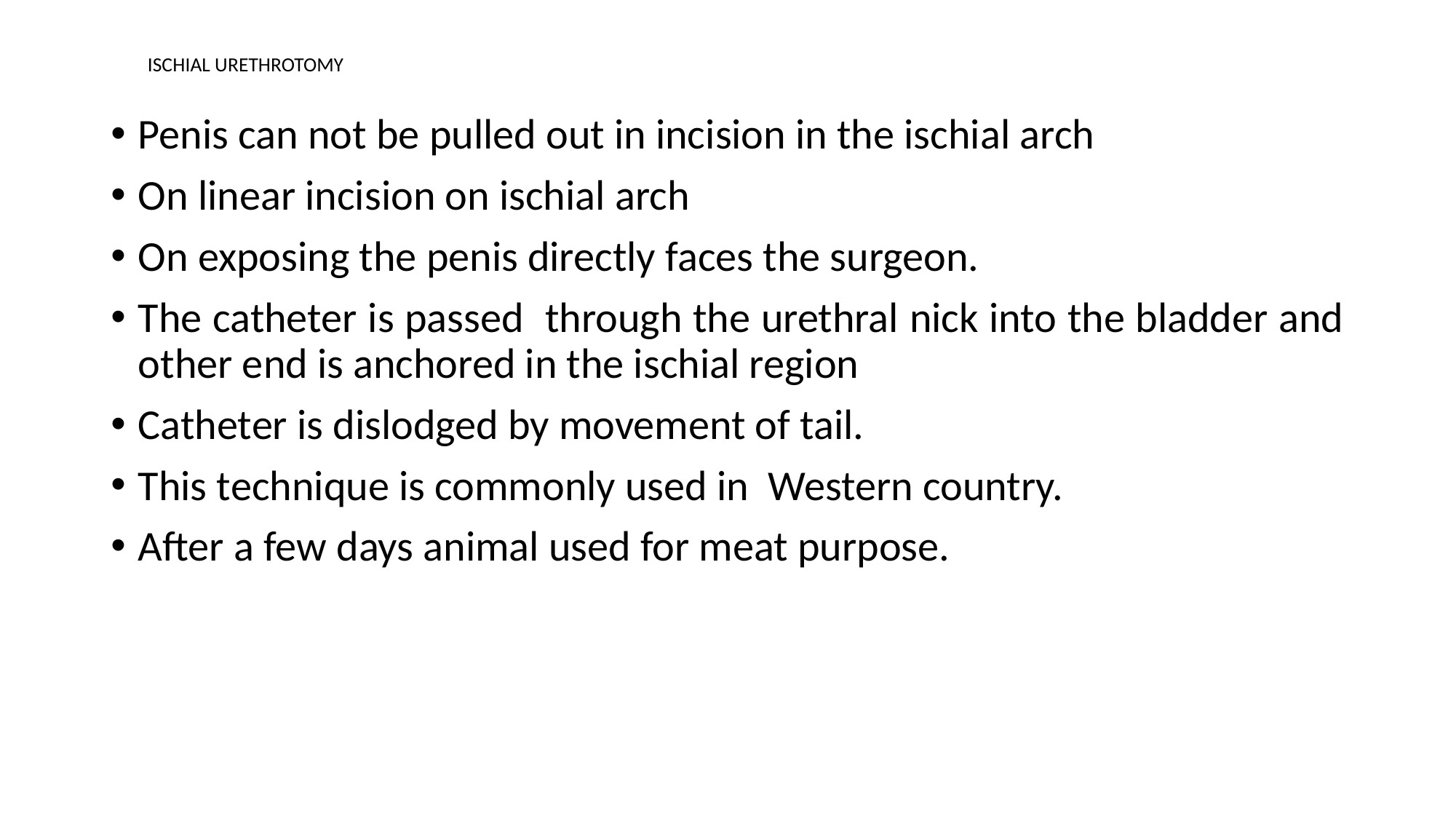

# ISCHIAL URETHROTOMY
Penis can not be pulled out in incision in the ischial arch
On linear incision on ischial arch
On exposing the penis directly faces the surgeon.
The catheter is passed  through the urethral nick into the bladder and other end is anchored in the ischial region
Catheter is dislodged by movement of tail.
This technique is commonly used in  Western country.
After a few days animal used for meat purpose.